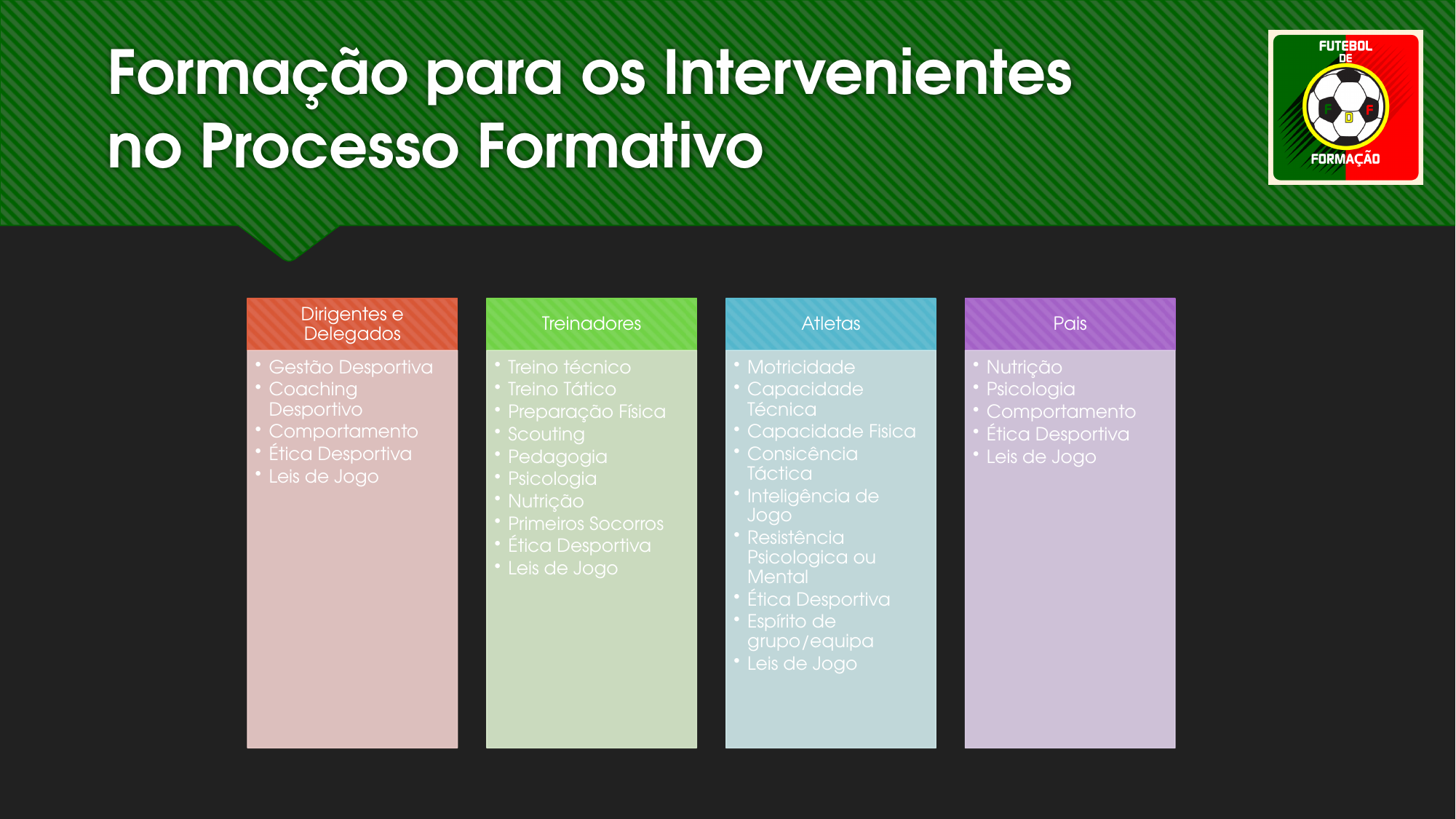

# Formação para os Intervenientes no Processo Formativo
Dirigentes e Delegados
Gestão Desportiva
Coaching Desportivo
Comportamento
Ética Desportiva
Leis de Jogo

Treinadores
Treino técnico
Treino Tático
Preparação Física
Scouting
Pedagogia
Psicologia
Nutrição
Primeiros Socorros
Ética Desportiva
Leis de Jogo

Atletas
Motricidade
Capacidade Técnica
Capacidade Fisica
Consicência Táctica
Inteligência de Jogo
Resistência Psicologica ou Mental
Ética Desportiva
Espírito de grupo/equipa
Leis de Jogo

Pais
Nutrição
Psicologia
Comportamento
Ética Desportiva
Leis de Jogo